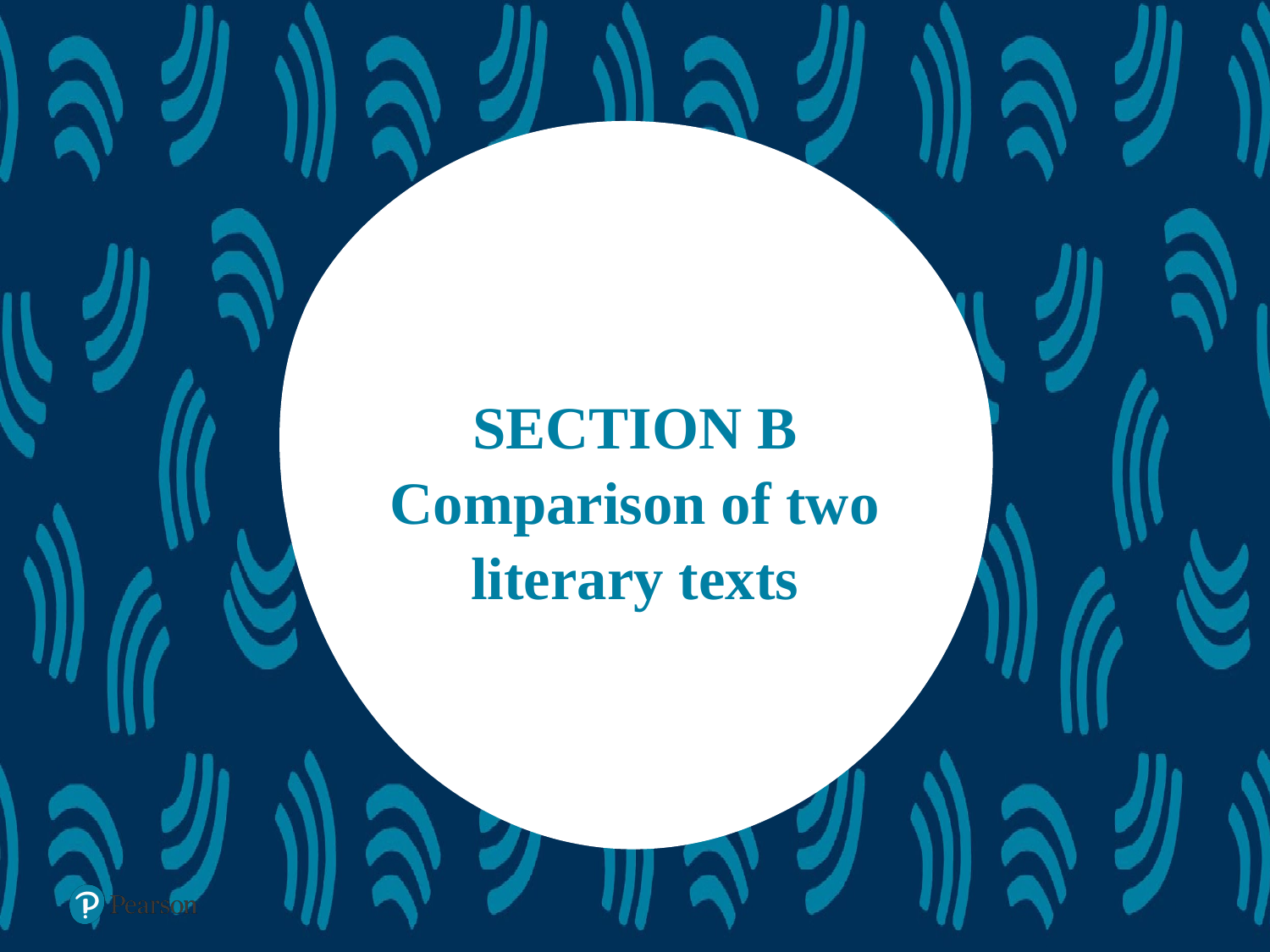

# SECTION B Comparison of two literary texts